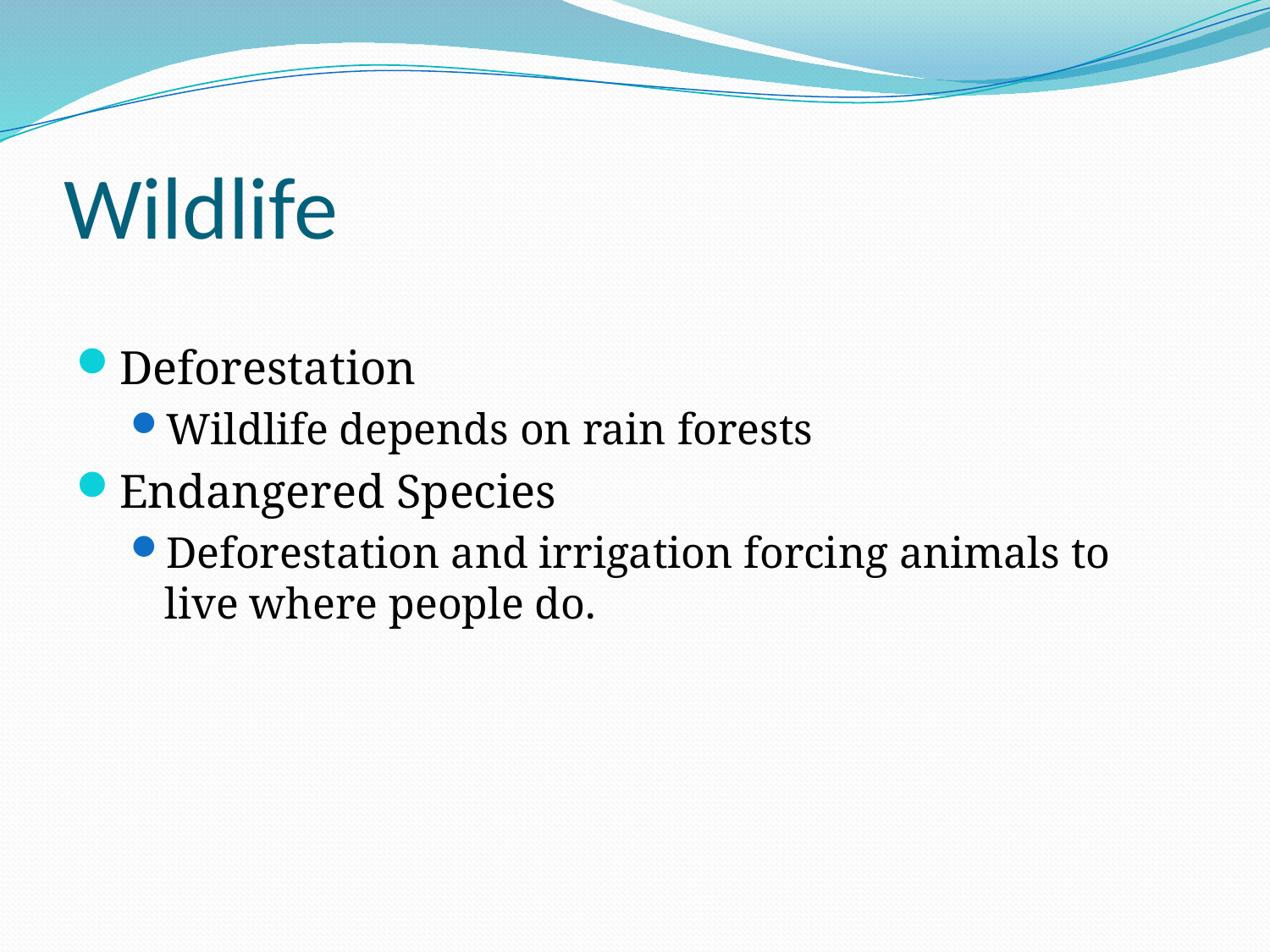

# Wildlife

Deforestation
Wildlife depends on rain forests
Endangered Species
Deforestation and irrigation forcing animals to live where people do.